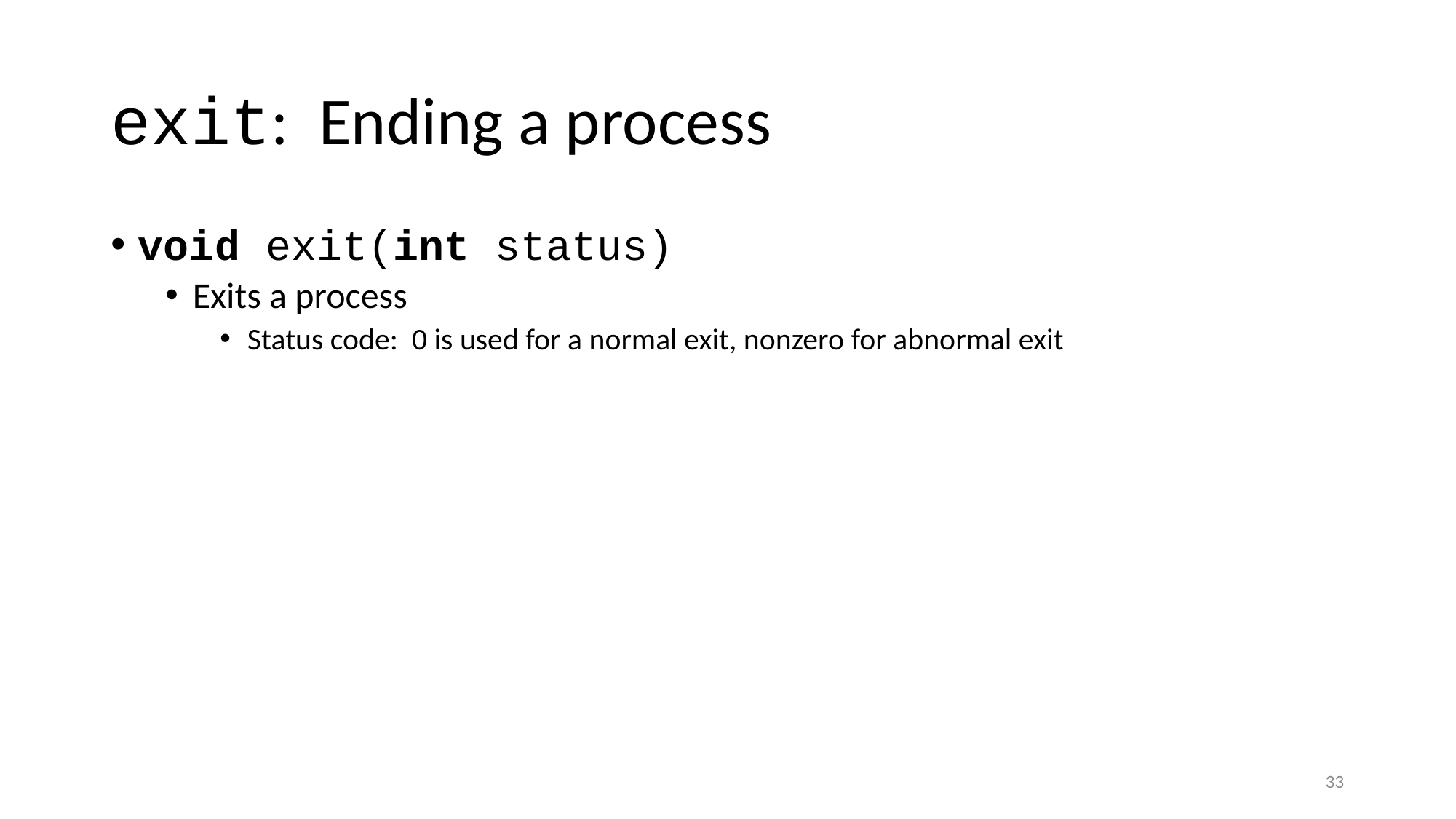

# exit:  Ending a process
void exit(int status)
Exits a process
Status code:  0 is used for a normal exit, nonzero for abnormal exit
33